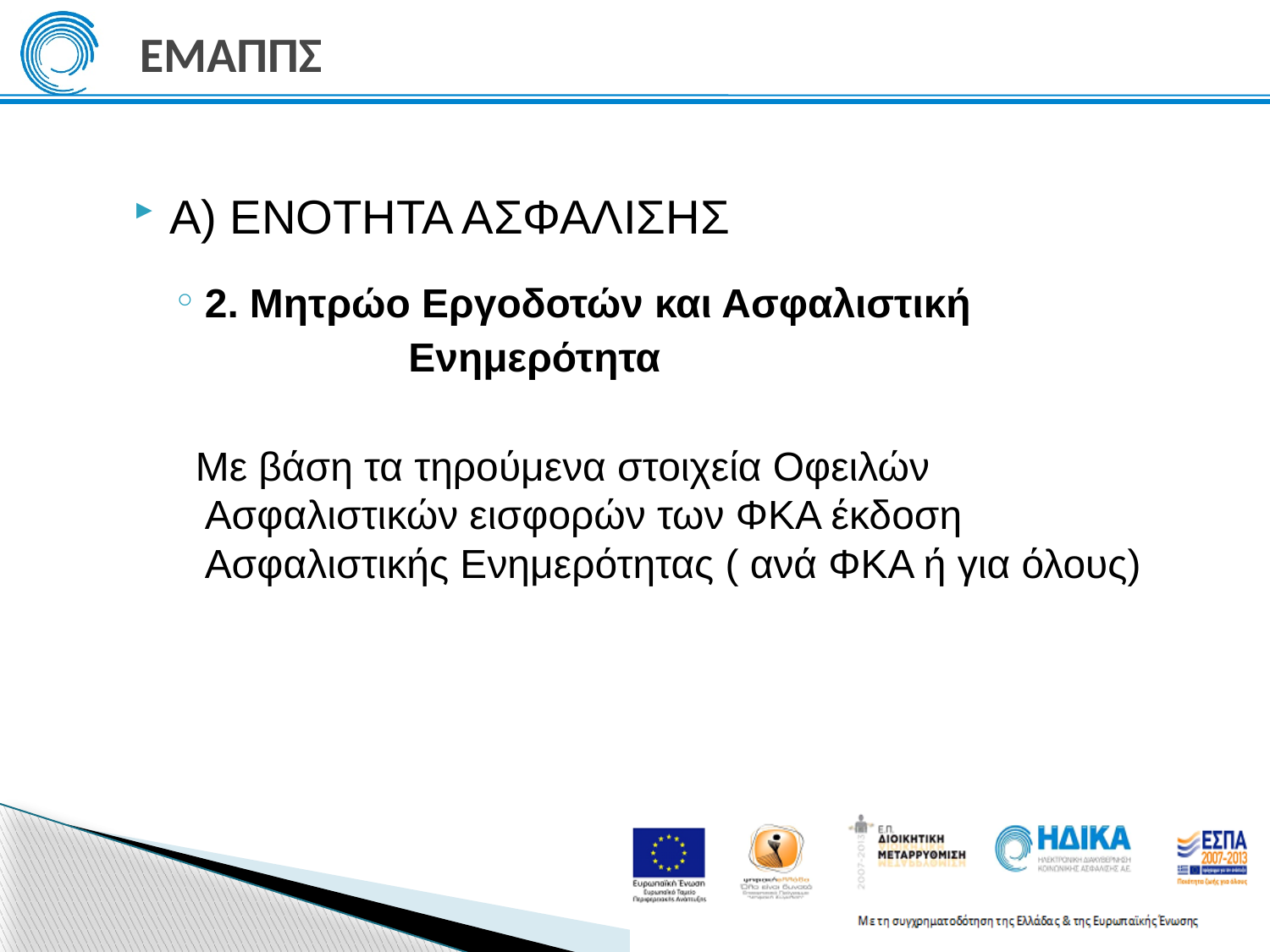

# ΕΜΑΠΠΣ

Α) ΕΝΟΤΗΤΑ ΑΣΦΑΛΙΣΗΣ

2. Μητρώο Εργοδοτών και Ασφαλιστική
                     Ενημερότητα

  Με βάση τα τηρούμενα στοιχεία Οφειλών Ασφαλιστικών εισφορών των ΦΚΑ έκδοση Ασφαλιστικής Ενημερότητας ( ανά ΦΚΑ ή για όλους)